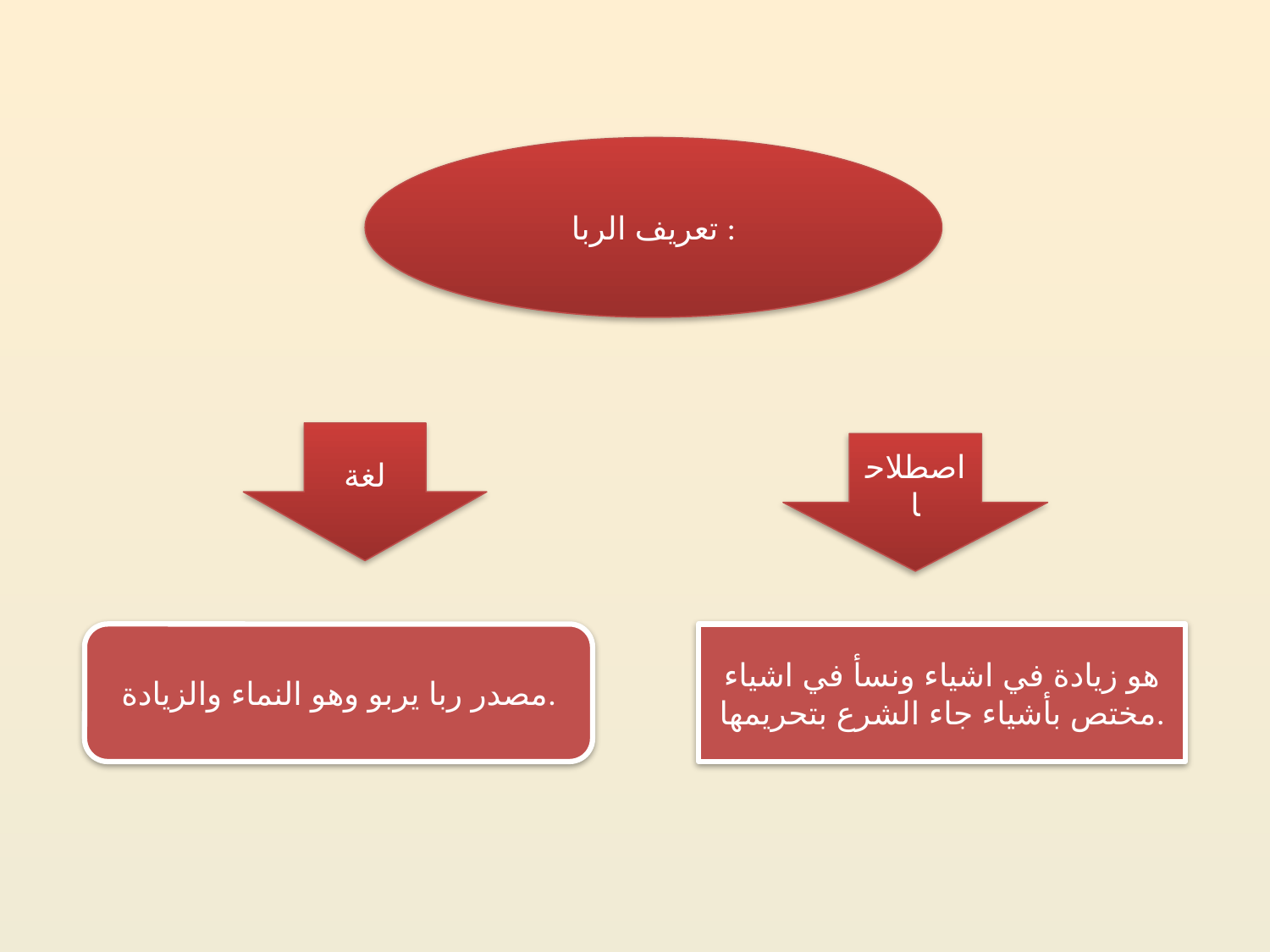

تعريف الربا :
لغة
اصطلاحا
مصدر ربا يربو وهو النماء والزيادة.
هو زيادة في اشياء ونسأ في اشياء مختص بأشياء جاء الشرع بتحريمها.